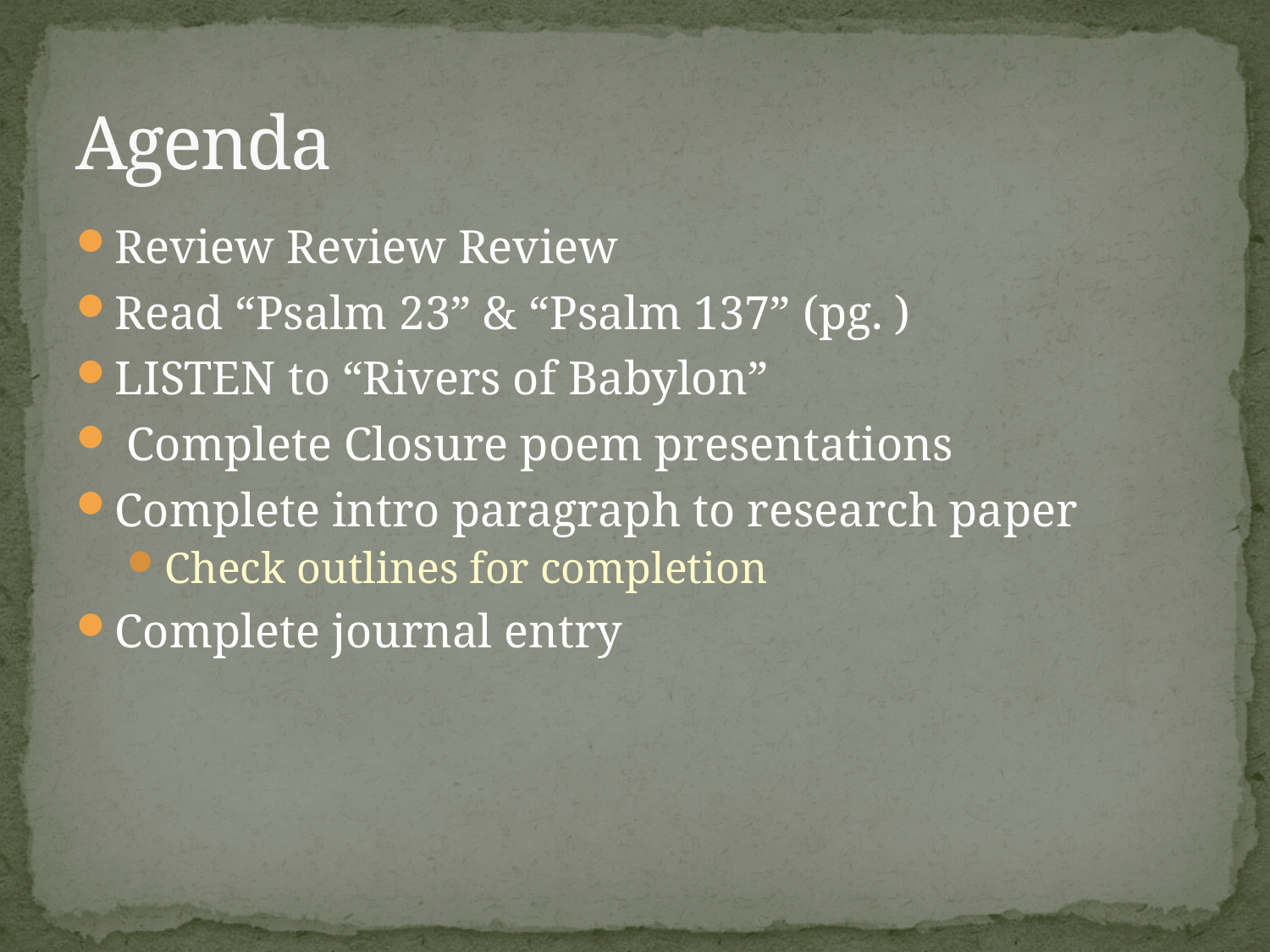

# Agenda
Review Review Review
Read “Psalm 23” & “Psalm 137” (pg. )
LISTEN to “Rivers of Babylon”
 Complete Closure poem presentations
Complete intro paragraph to research paper
Check outlines for completion
Complete journal entry